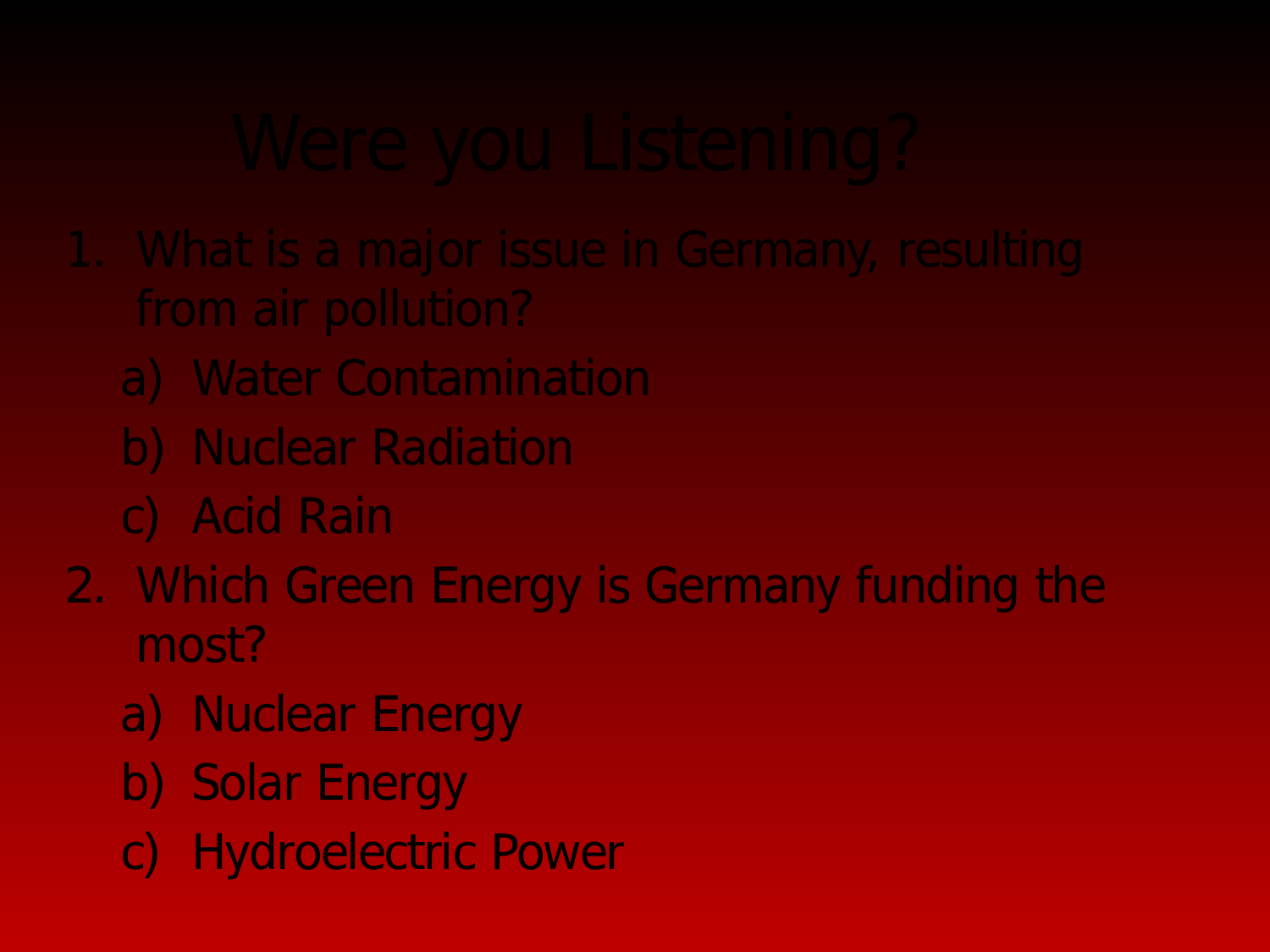

# Were you Listening?
What is a major issue in Germany, resulting from air pollution?
Water Contamination
Nuclear Radiation
Acid Rain
Which Green Energy is Germany funding the most?
Nuclear Energy
Solar Energy
Hydroelectric Power